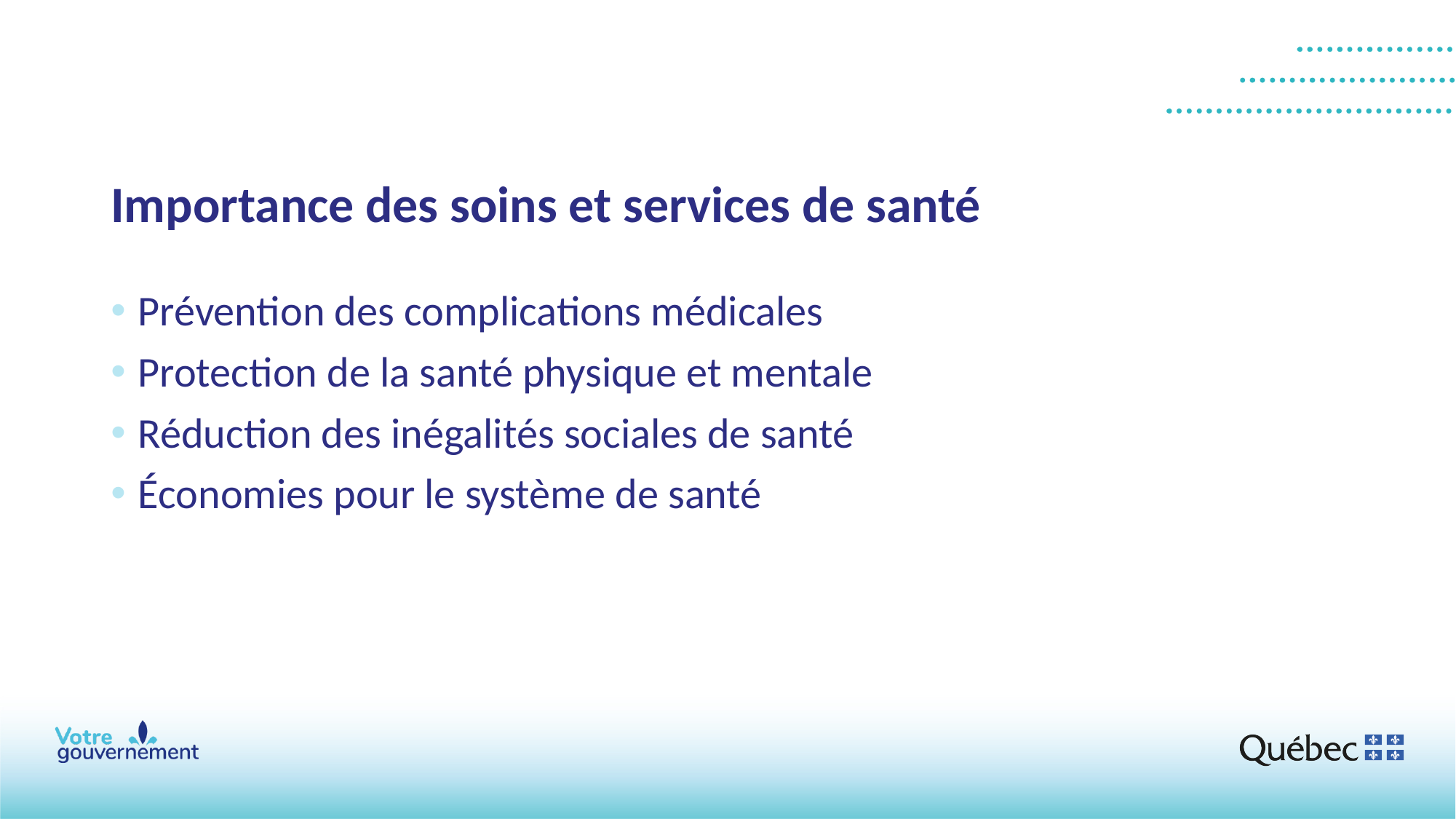

# Importance des soins et services de santé

Prévention des complications médicales
Protection de la santé physique et mentale
Réduction des inégalités sociales de santé
Économies pour le système de santé